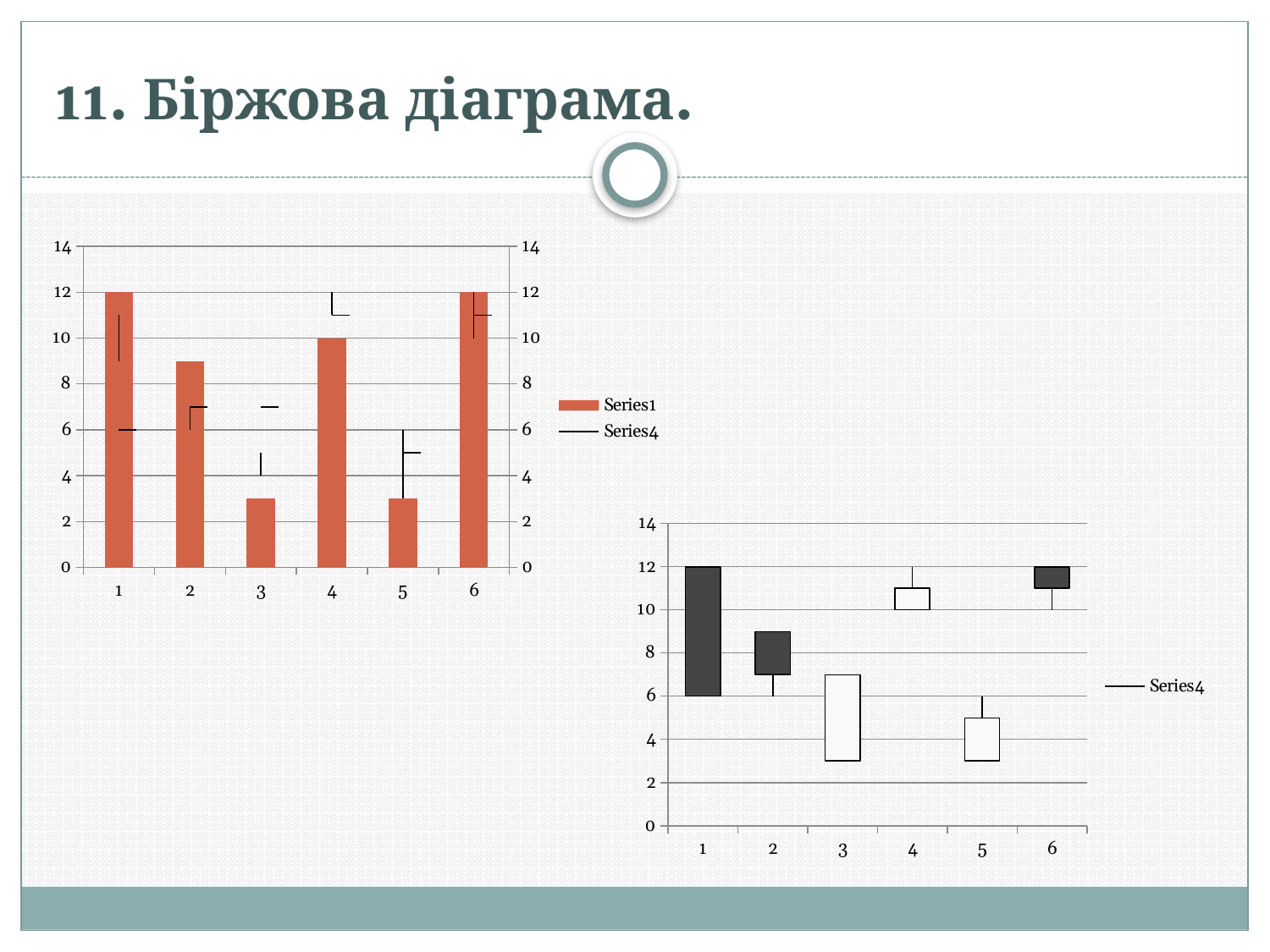

# 11. Біржова діаграма.

[unsupported chart]

[unsupported chart]